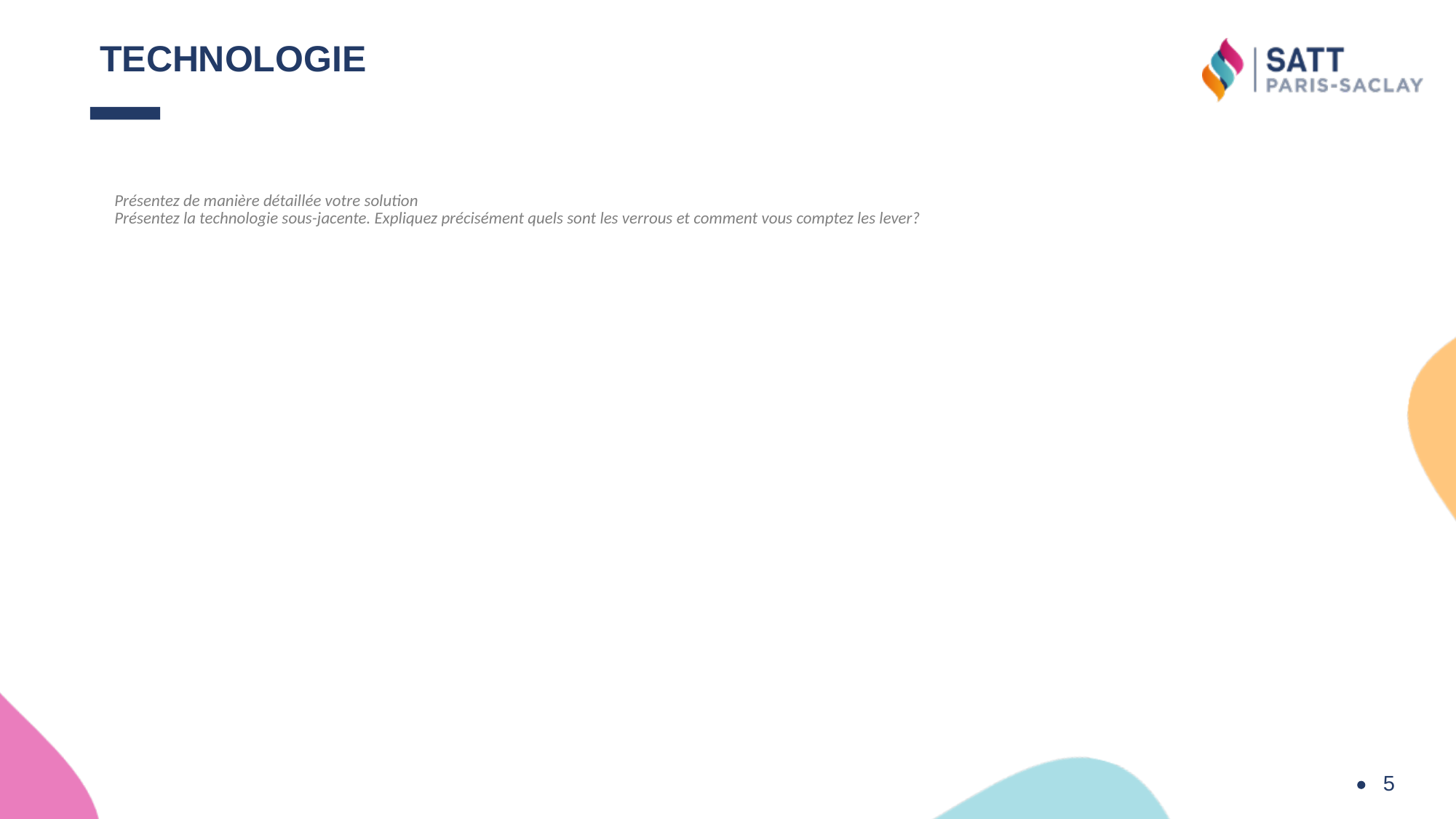

# Technologie

Présentez de manière détaillée votre solution
Présentez la technologie sous-jacente. Expliquez précisément quels sont les verrous et comment vous comptez les lever?

5